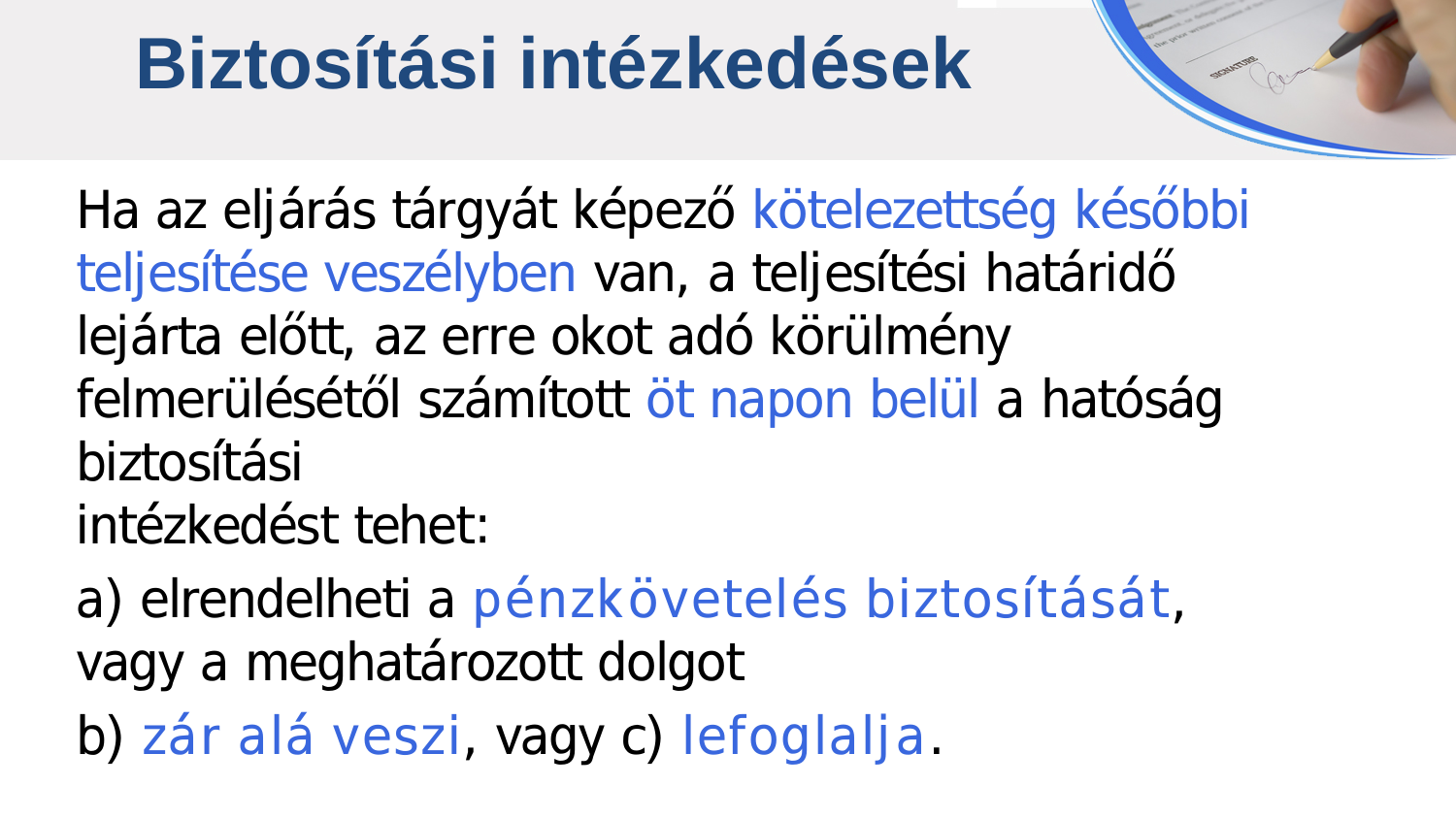

Biztosítási intézkedések

Ha az eljárás tárgyát képező kötelezettség későbbi
teljesítése veszélyben van, a teljesítési határidő
lejárta előtt, az erre okot adó körülmény felmerülésétől számított öt napon belül a hatóság biztosítási
intézkedést tehet:
a) elrendelheti a pénzkövetelés biztosítását,
vagy a meghatározott dolgot
b) zár alá veszi, vagy c) lefoglalja.